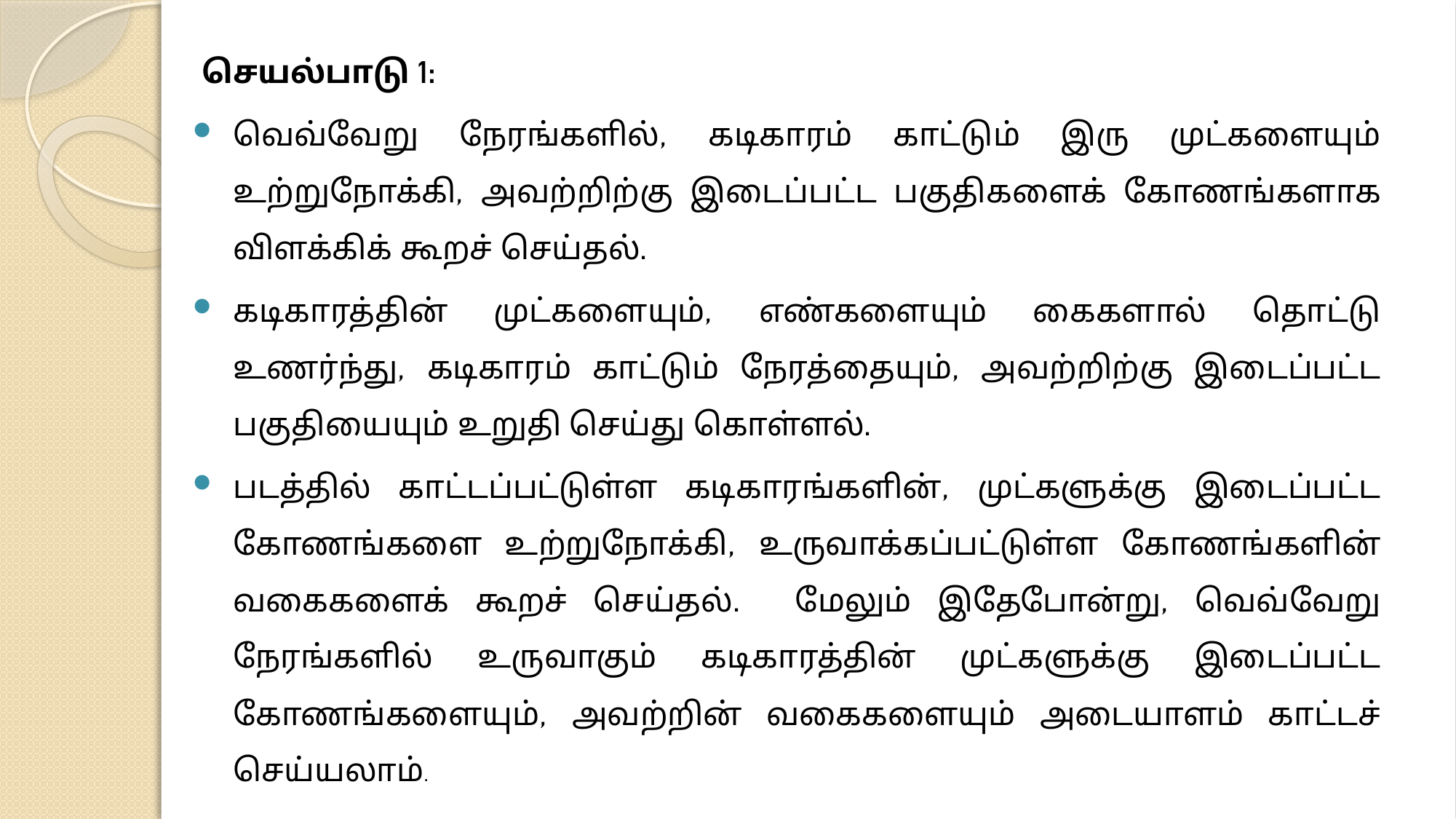

செயல்பாடு 1:
வெவ்வேறு நேரங்களில், கடிகாரம் காட்டும் இரு முட்களையும் உற்றுநோக்கி, அவற்றிற்கு இடைப்பட்ட பகுதிகளைக் கோணங்களாக விளக்கிக் கூறச் செய்தல்.
கடிகாரத்தின் முட்களையும், எண்களையும் கைகளால் தொட்டு உணர்ந்து, கடிகாரம் காட்டும் நேரத்தையும், அவற்றிற்கு இடைப்பட்ட பகுதியையும் உறுதி செய்து கொள்ளல்.
படத்தில் காட்டப்பட்டுள்ள கடிகாரங்களின், முட்களுக்கு இடைப்பட்ட கோணங்களை உற்றுநோக்கி, உருவாக்கப்பட்டுள்ள கோணங்களின் வகைகளைக் கூறச் செய்தல்.  மேலும் இதேபோன்று, வெவ்வேறு நேரங்களில் உருவாகும் கடிகாரத்தின் முட்களுக்கு இடைப்பட்ட கோணங்களையும், அவற்றின் வகைகளையும் அடையாளம் காட்டச் செய்யலாம்.